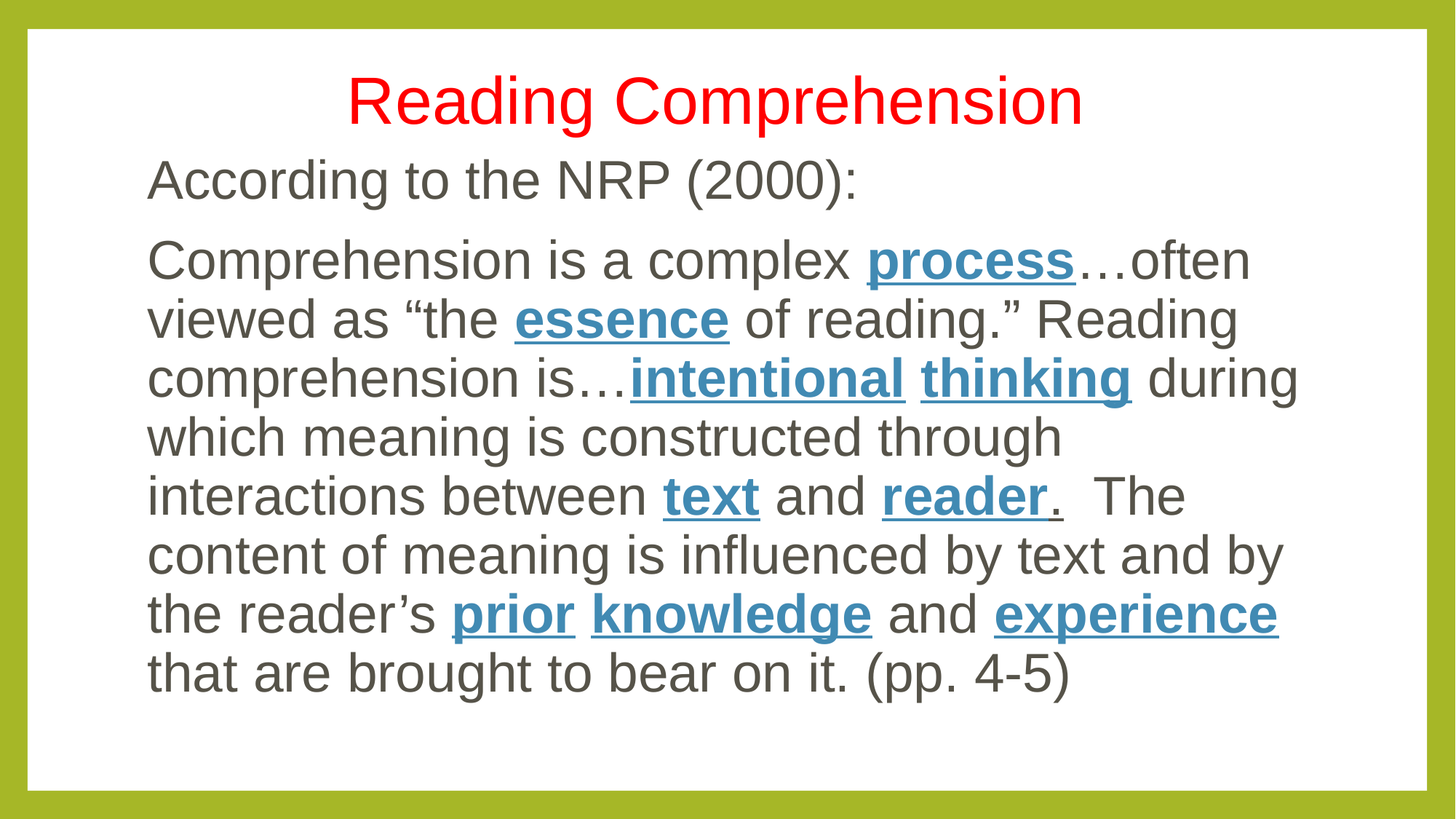

# Reading Comprehension
According to the NRP (2000):
Comprehension is a complex process…often viewed as “the essence of reading.” Reading comprehension is…intentional thinking during which meaning is constructed through interactions between text and reader.  The content of meaning is influenced by text and by the reader’s prior knowledge and experience that are brought to bear on it. (pp. 4-5)